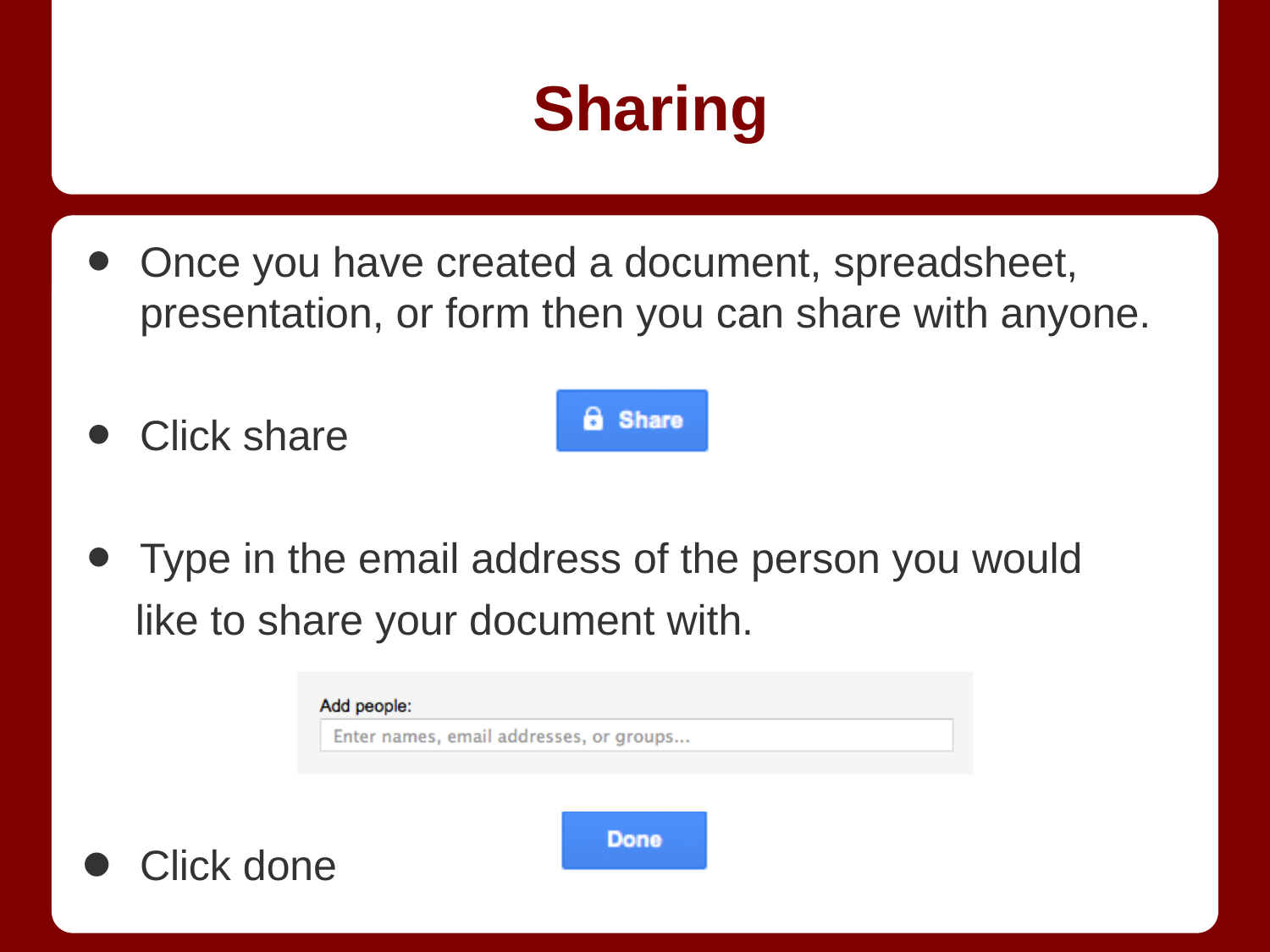

# Sharing
Once you have created a document, spreadsheet, presentation, or form then you can share with anyone.

Click share

Type in the email address of the person you would
     like to share your document with.

Click done